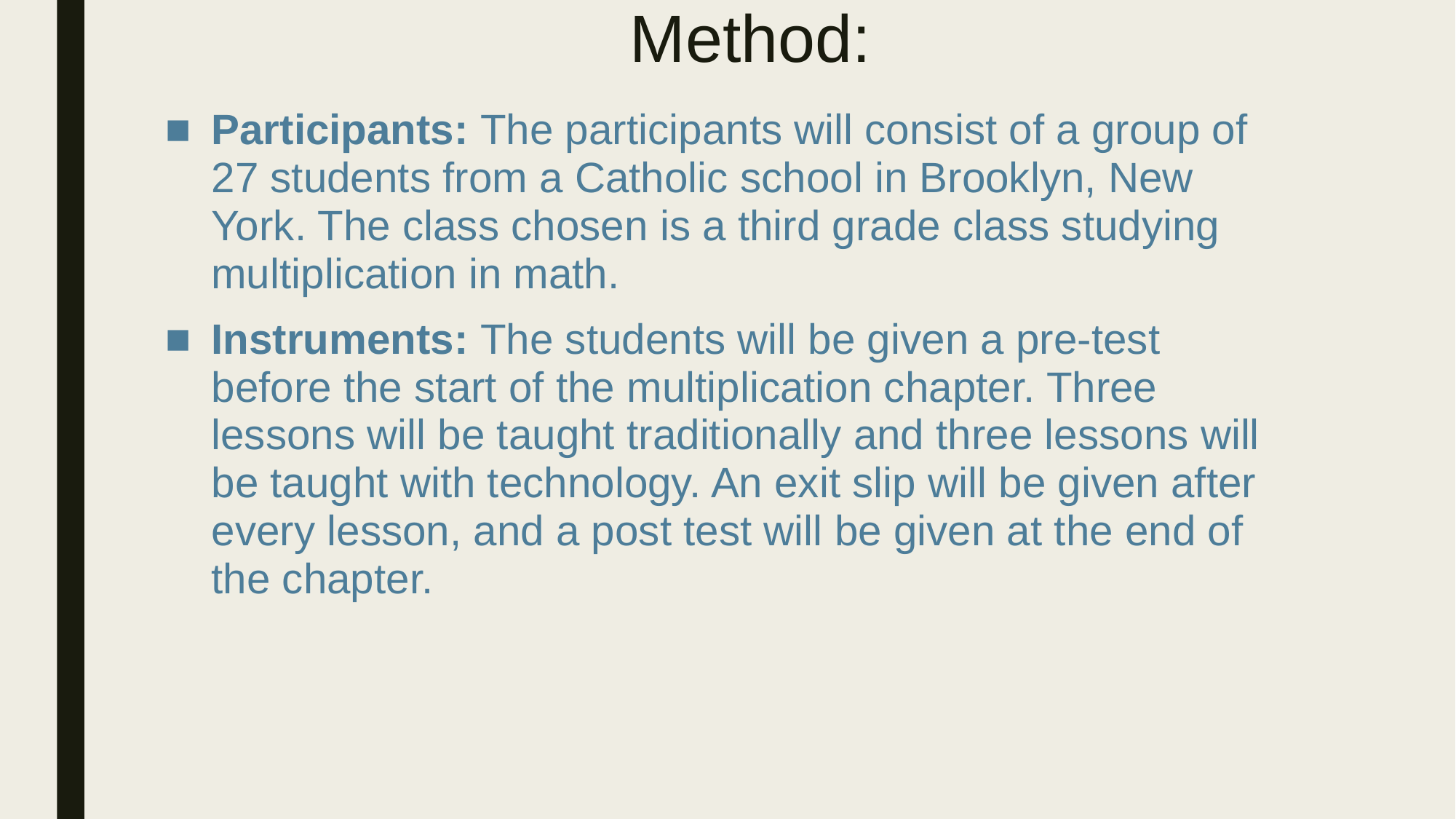

# Method:
Participants: The participants will consist of a group of 27 students from a Catholic school in Brooklyn, New York. The class chosen is a third grade class studying multiplication in math.
Instruments: The students will be given a pre-test before the start of the multiplication chapter. Three lessons will be taught traditionally and three lessons will be taught with technology. An exit slip will be given after every lesson, and a post test will be given at the end of the chapter.